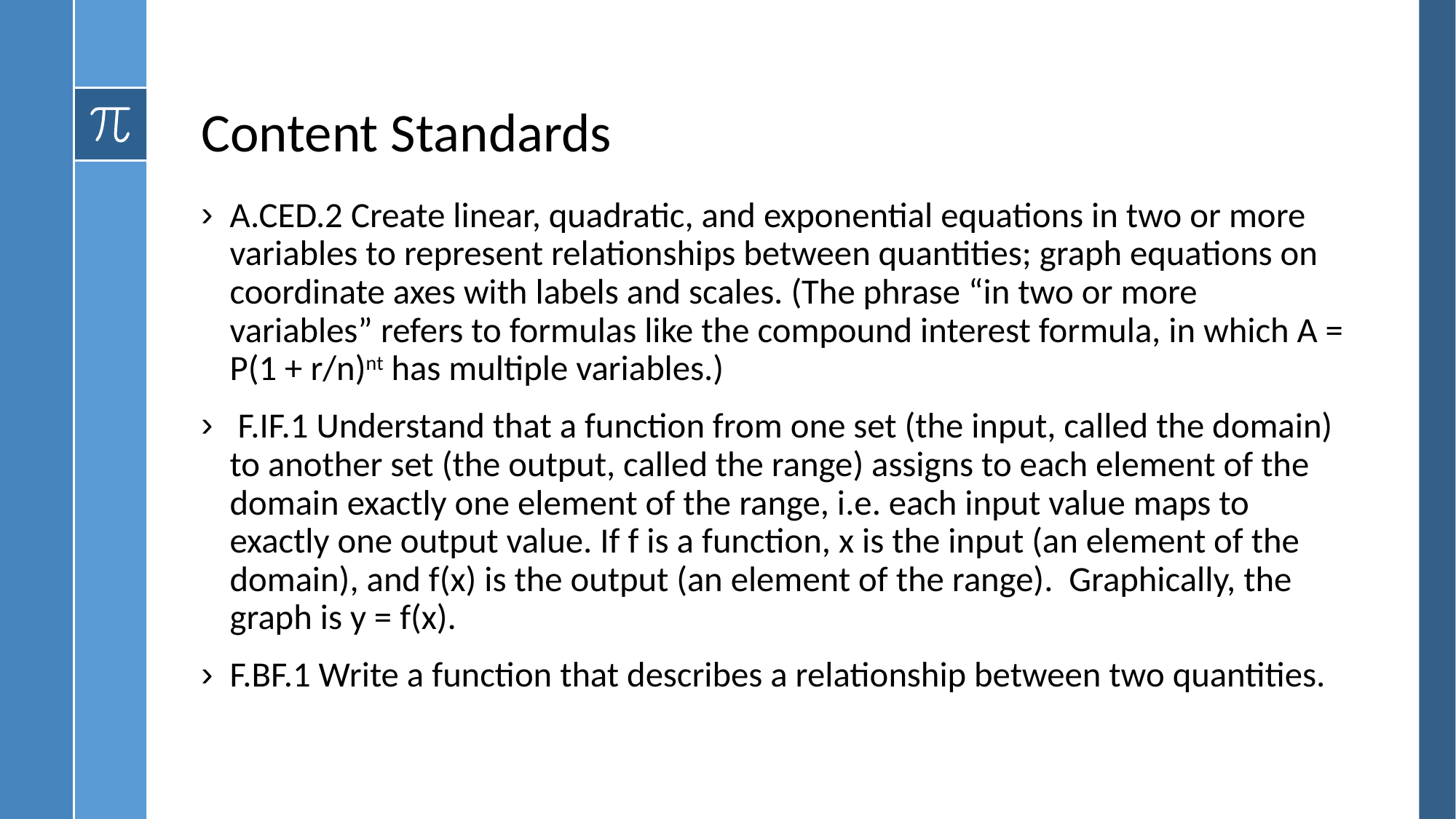

# Content Standards
A.CED.2 Create linear, quadratic, and exponential equations in two or more variables to represent relationships between quantities; graph equations on coordinate axes with labels and scales. (The phrase “in two or more variables” refers to formulas like the compound interest formula, in which A = P(1 + r/n)nt has multiple variables.)
 F.IF.1 Understand that a function from one set (the input, called the domain) to another set (the output, called the range) assigns to each element of the domain exactly one element of the range, i.e. each input value maps to exactly one output value. If f is a function, x is the input (an element of the domain), and f(x) is the output (an element of the range).  Graphically, the graph is y = f(x).
F.BF.1 Write a function that describes a relationship between two quantities.